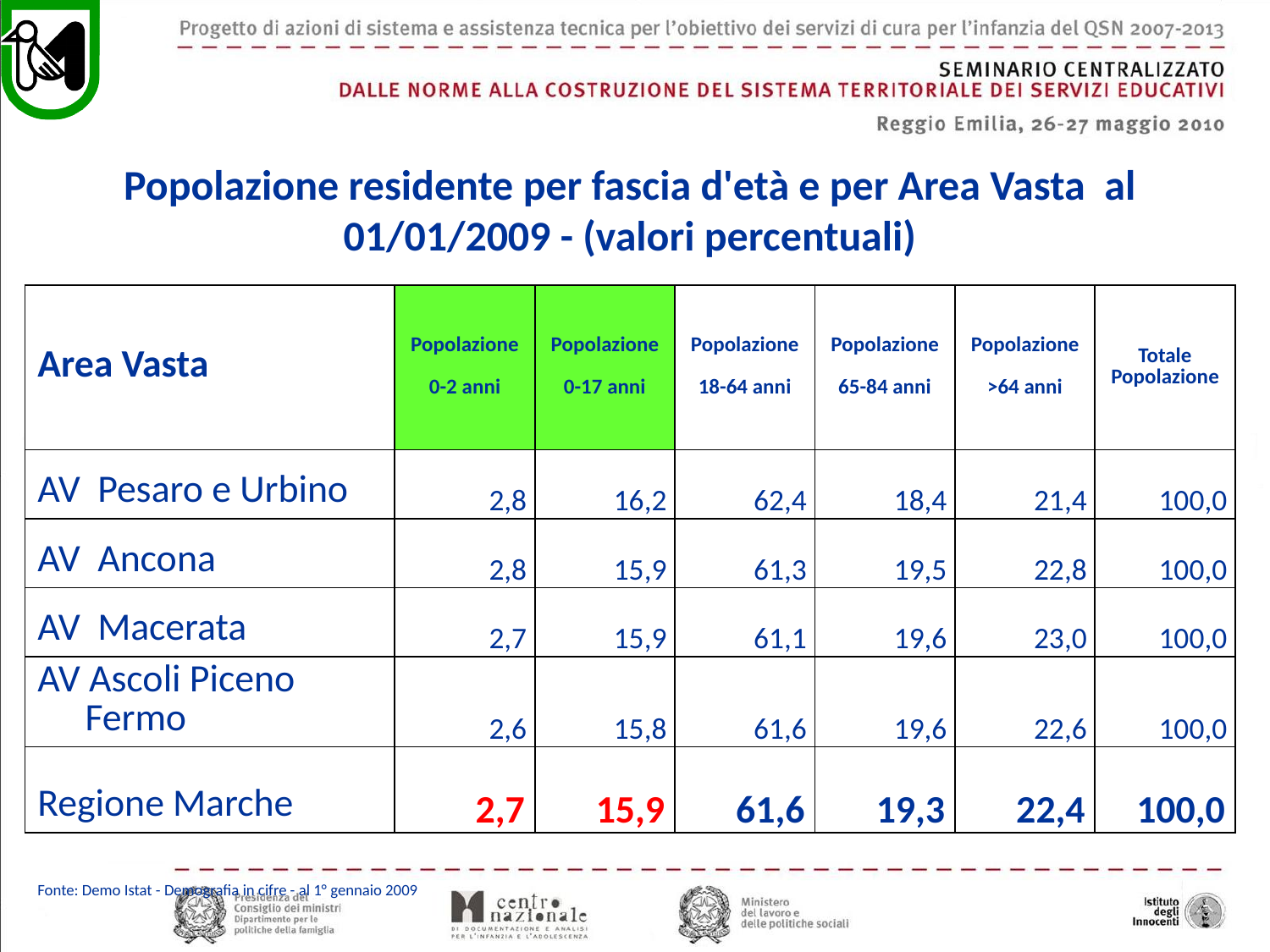

Popolazione residente per fascia d'età e per Area Vasta  al 01/01/2009 - (valori percentuali)
|  |  |  |  |  |  |  |
| --- | --- | --- | --- | --- | --- | --- |
| Area Vasta | Popolazione 0-2 anni | Popolazione 0-17 anni | Popolazione 18-64 anni | Popolazione 65-84 anni | Popolazione >64 anni | Totale Popolazione |
| AV Pesaro e Urbino | 2,8 | 16,2 | 62,4 | 18,4 | 21,4 | 100,0 |
| AV Ancona | 2,8 | 15,9 | 61,3 | 19,5 | 22,8 | 100,0 |
| AV Macerata | 2,7 | 15,9 | 61,1 | 19,6 | 23,0 | 100,0 |
| AV Ascoli Piceno Fermo | 2,6 | 15,8 | 61,6 | 19,6 | 22,6 | 100,0 |
| Regione Marche | 2,7 | 15,9 | 61,6 | 19,3 | 22,4 | 100,0 |
| Fonte: Demo Istat - Demografia in cifre - al 1° gennaio 2009 |  |  |  |  |  |  |